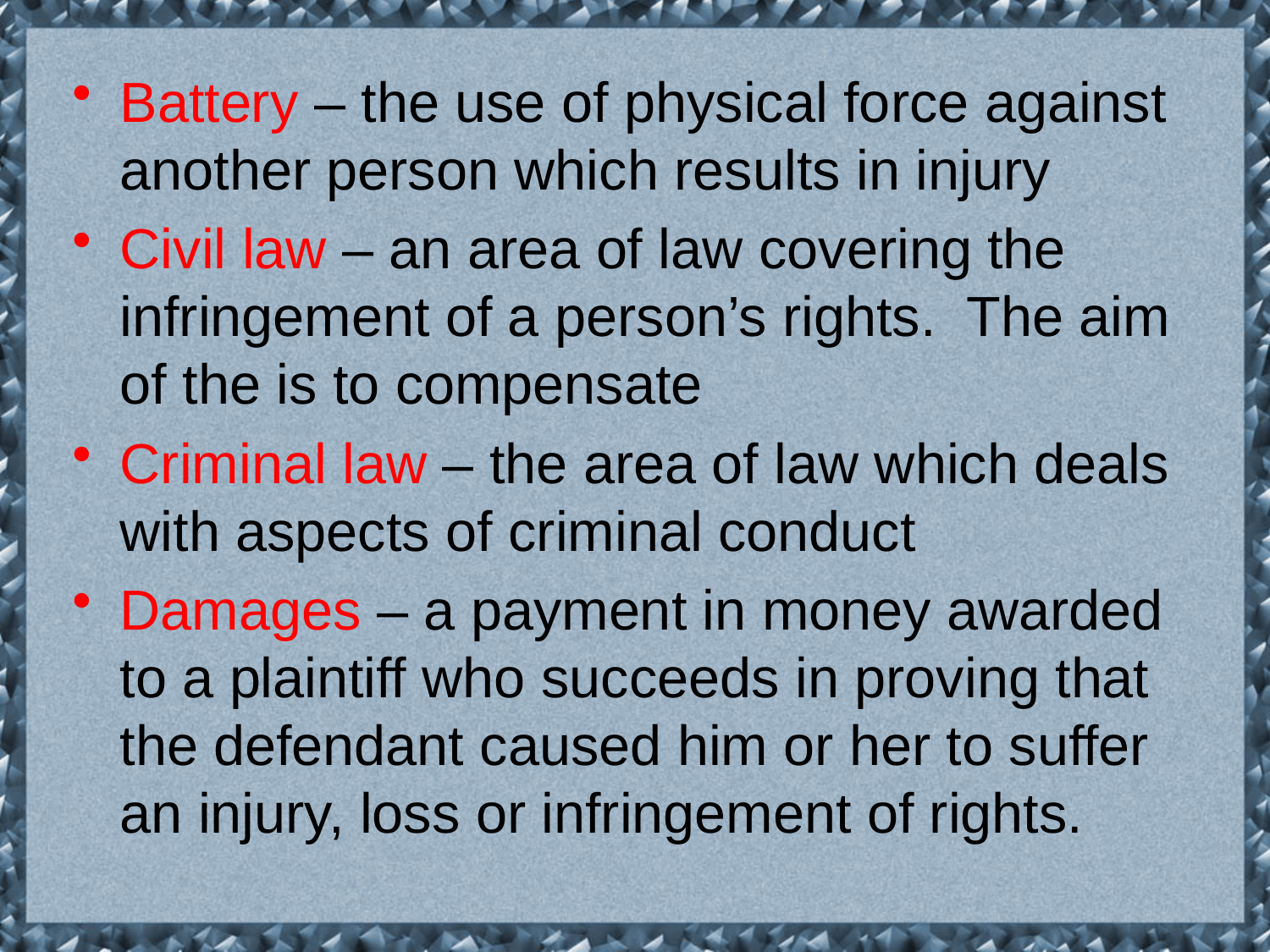

Battery – the use of physical force against another person which results in injury
Civil law – an area of law covering the infringement of a person’s rights.  The aim of the is to compensate
Criminal law – the area of law which deals with aspects of criminal conduct
Damages – a payment in money awarded to a plaintiff who succeeds in proving that the defendant caused him or her to suffer an injury, loss or infringement of rights.